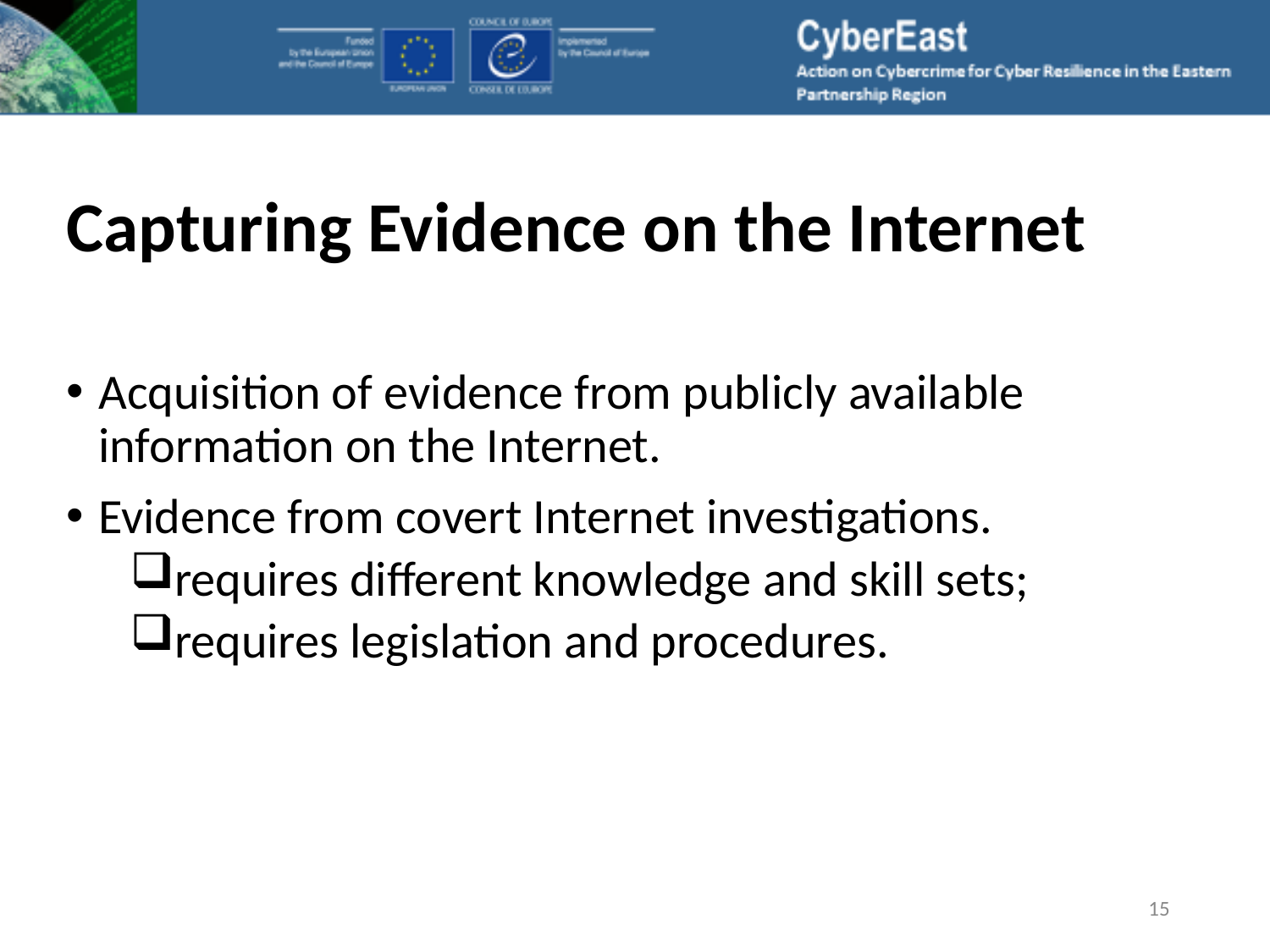

# Capturing Evidence on the Internet
Acquisition of evidence from publicly available information on the Internet.
Evidence from covert Internet investigations.
requires different knowledge and skill sets;
requires legislation and procedures.

15